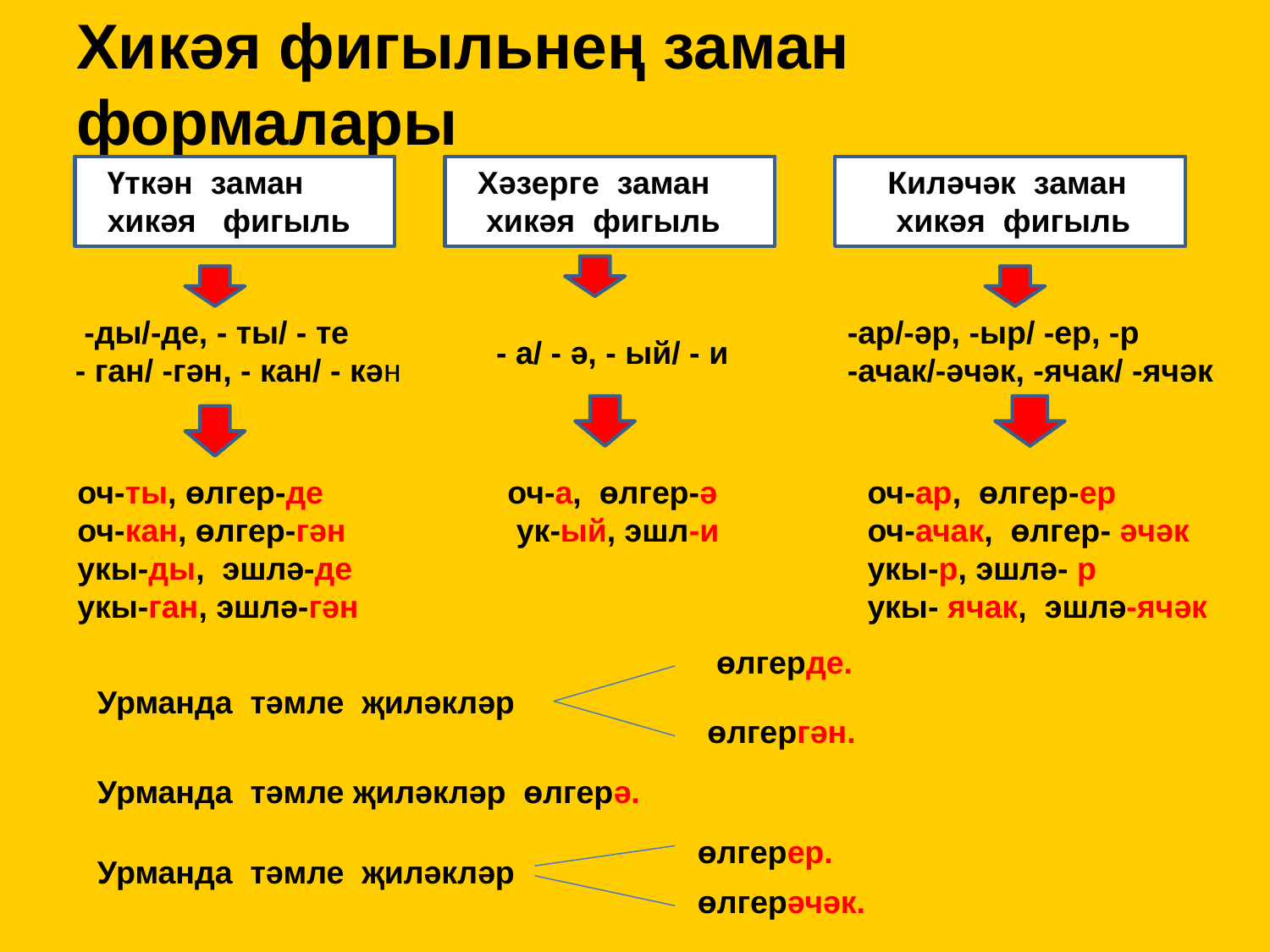

# Хикәя фигыльнең заман  формалары
Ү
Үткән  заман
хикәя   фигыль
ъъъъ
Хәзерге  заман
 хикәя  фигыль
К
Киләчәк  заман
 хикәя  фигыль

   -ды/-де, - ты/ - те
  - ган/ -гән, - кан/ - кән
-ар/-әр, -ыр/ -ер, -р
-ачак/-әчәк, -ячак/ -ячәк
 - а/ - ә, - ый/ - и

оч-ты, өлгер-де
оч-кан, өлгер-гән
укы-ды,  эшлә-де
укы-ган, эшлә-гән
оч-а,  өлгер-ә
 ук-ый, эшл-и
оч-ар,  өлгер-ер
оч-ачак,  өлгер- әчәк
укы-р, эшлә- р
укы- ячак,  эшлә-ячәк
 өлгерде.
Урманда  тәмле  җиләкләр
өлгергән.
Урманда  тәмле җиләкләр  өлгерә.
өлгерер.
Урманда  тәмле  җиләкләр

өлгерәчәк.